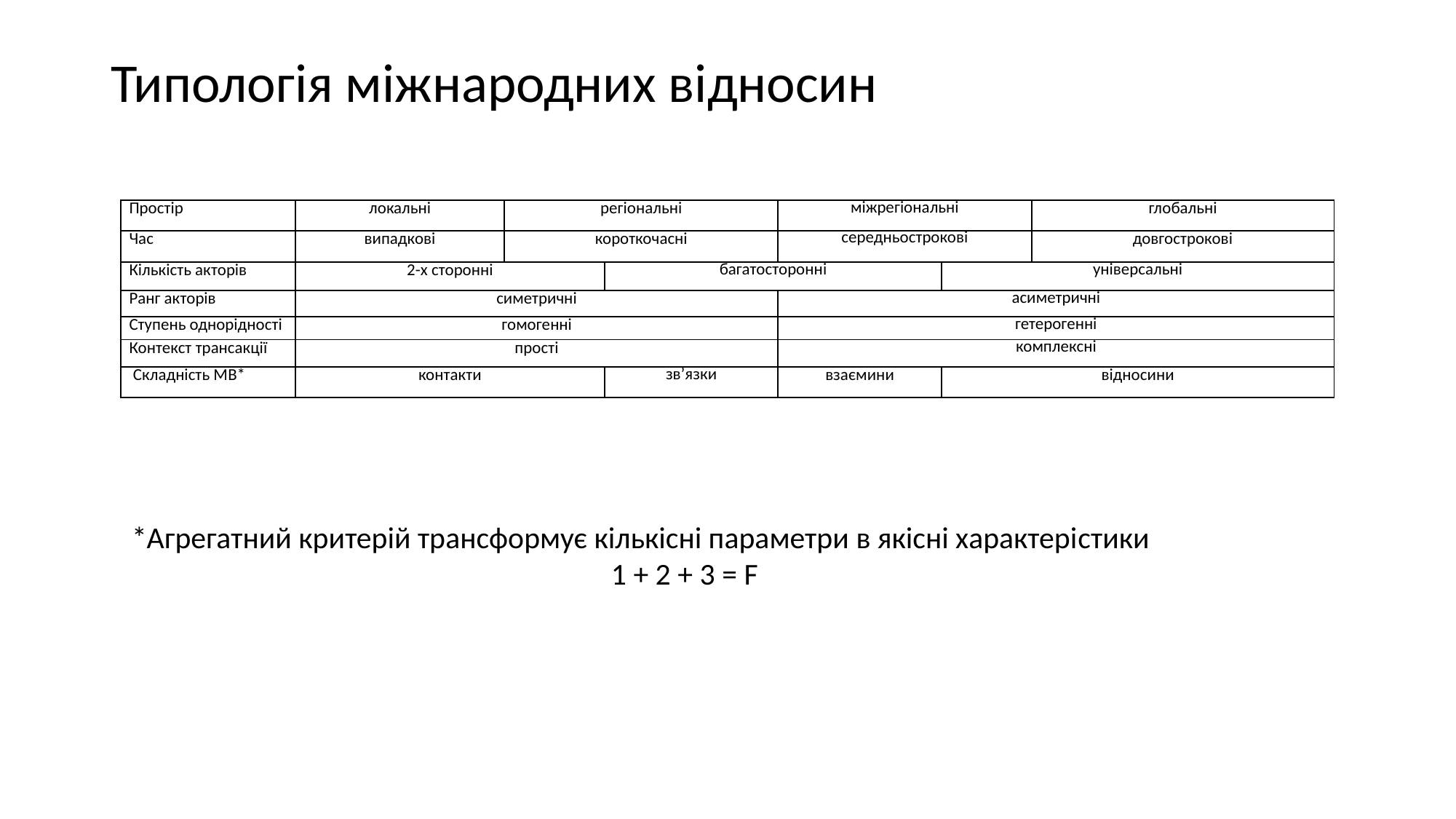

# Типологія міжнародних відносин
| Простір | локальні | регіональні |  | міжрегіональні | глобальні | глобальні |
| --- | --- | --- | --- | --- | --- | --- |
| Час | випадкові | короткочасні |  | середньострокові | довгострокові | довгострокові |
| Кількість акторів | 2-х сторонні |  | багатосторонні |  | універсальні |  |
| Ранг акторів | симетричні |  |  | асиметричні |  |  |
| Ступень однорідності | гомогенні |  |  | гетерогенні |  |  |
| Контекст трансакції | прості |  |  | комплексні |  |  |
| Складність МВ\* | контакти |  | зв’язки | взаємини | відносини |  |
*Агрегатний критерій трансформує кількісні параметри в якісні характеріcтики
1 + 2 + 3 = F